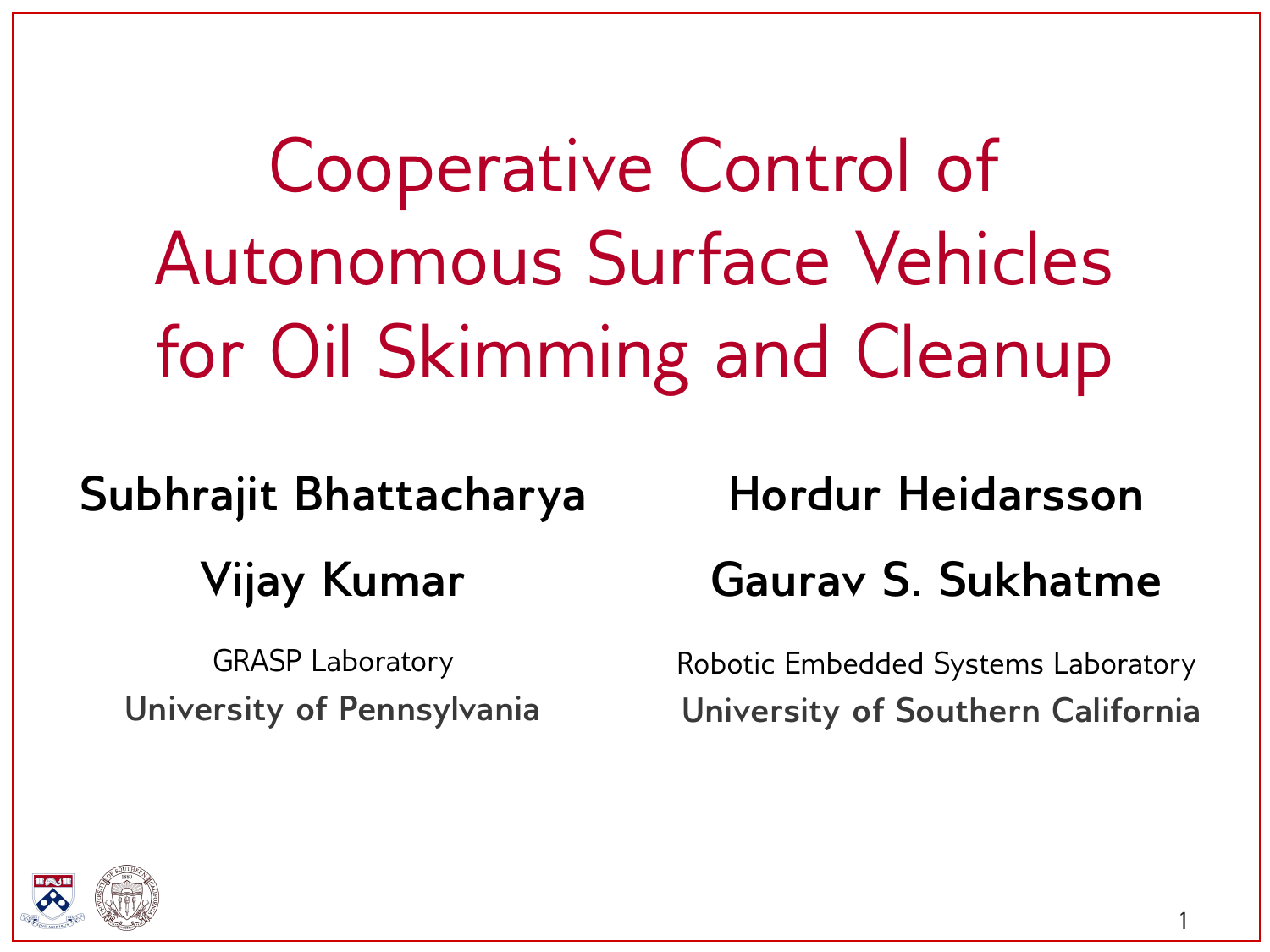

# Cooperative Control of Autonomous Surface Vehicles for Oil Skimming and Cleanup
Subhrajit Bhattacharya
Vijay Kumar

GRASP Laboratory
University of Pennsylvania
Hordur Heidarsson
Gaurav S. Sukhatme

Robotic Embedded Systems Laboratory
 University of Southern California